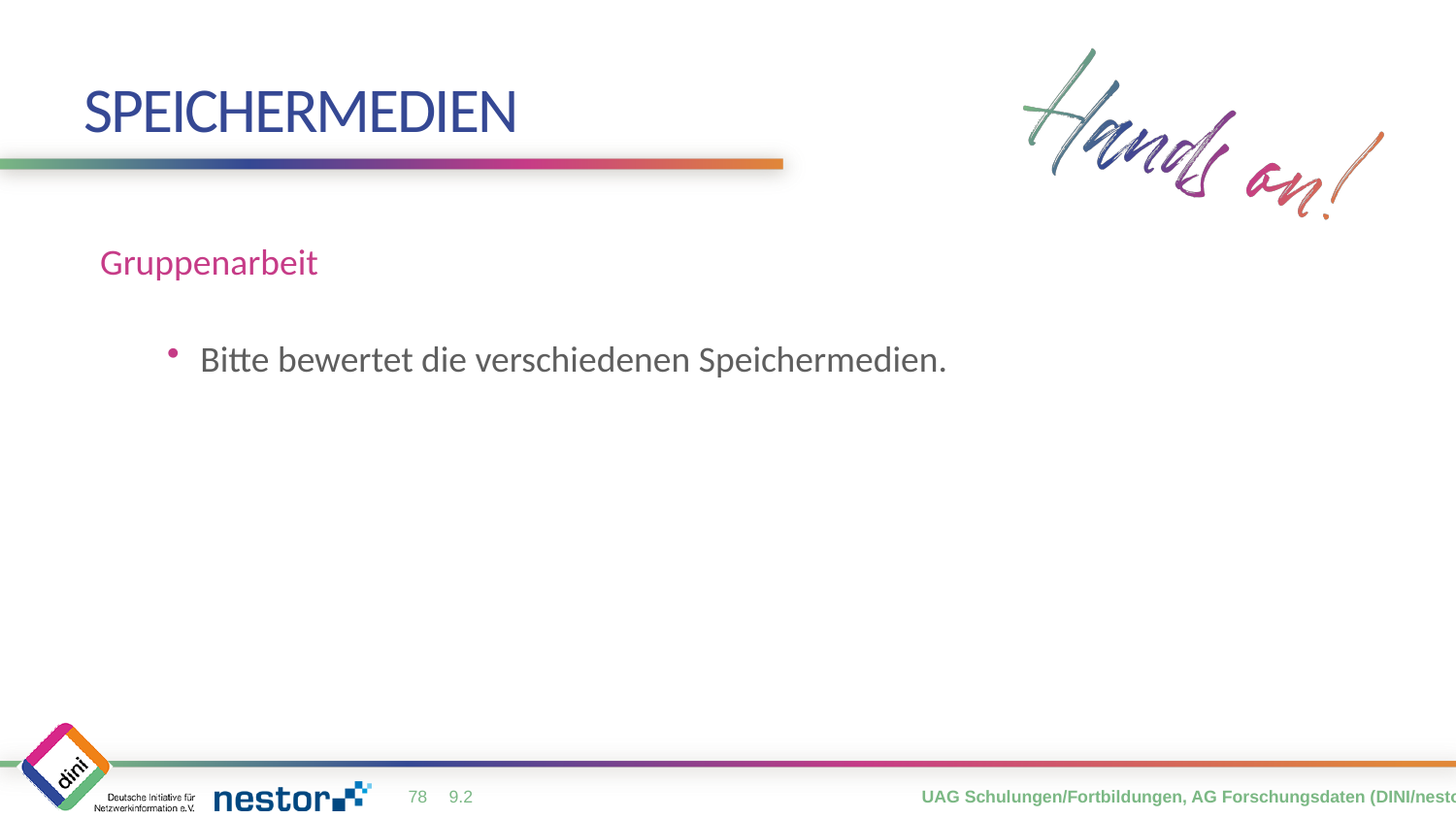

# Speichermedien
Gruppenarbeit
Bitte bewertet die verschiedenen Speichermedien.
78
9.2